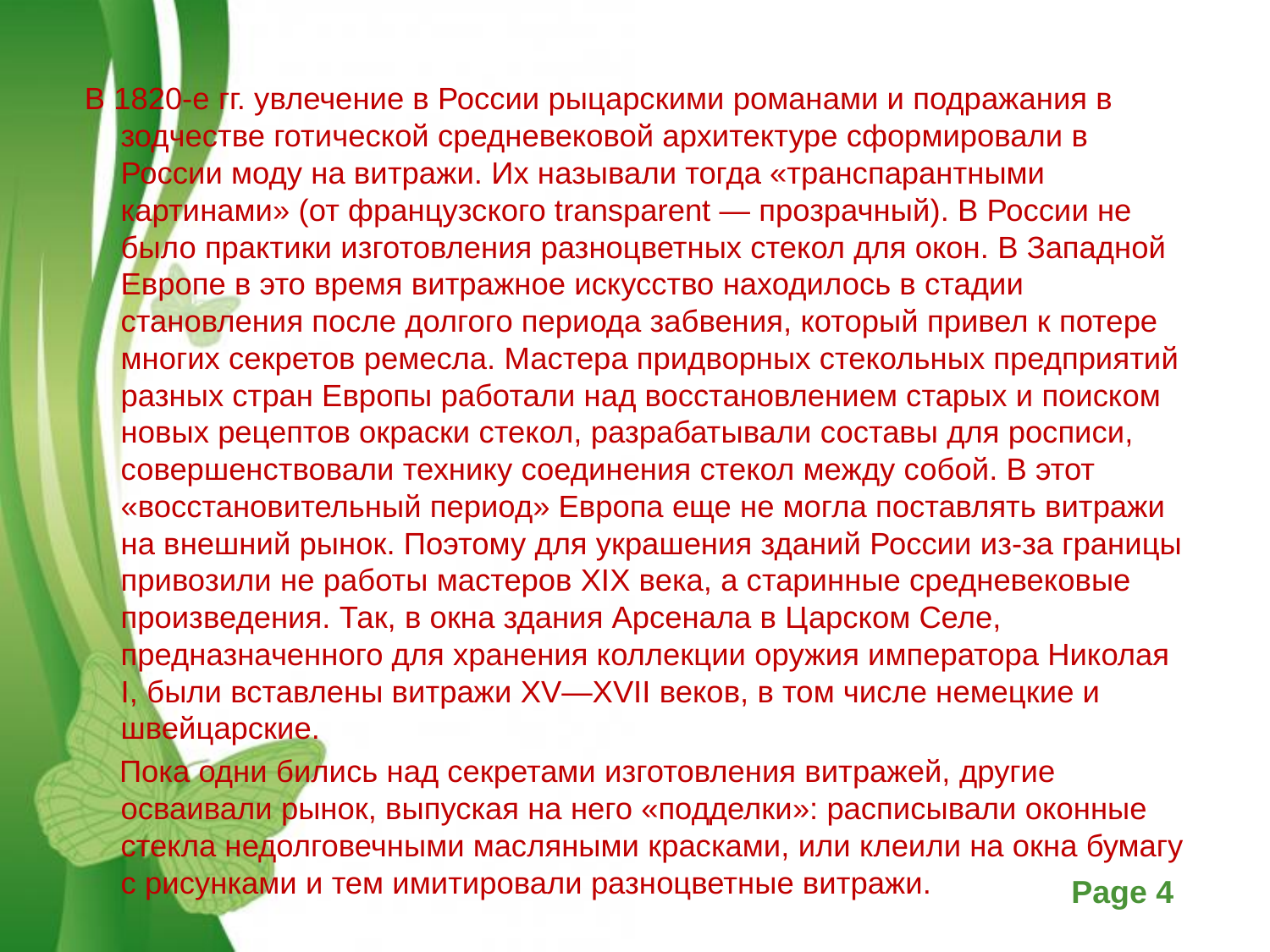

В 1820-е гг. увлечение в России рыцарскими романами и подражания в зодчестве готической средневековой архитектуре сформировали в России моду на витражи. Их называли тогда «транспарантными картинами» (от французского transparent — прозрачный). В России не было практики изготовления разноцветных стекол для окон. В Западной Европе в это время витражное искусство находилось в стадии становления после долгого периода забвения, который привел к потере многих секретов ремесла. Мастера придворных стекольных предприятий разных стран Европы работали над восстановлением старых и поиском новых рецептов окраски стекол, разрабатывали составы для росписи, совершенствовали технику соединения стекол между собой. В этот «восстановительный период» Европа еще не могла поставлять витражи на внешний рынок. Поэтому для украшения зданий России из-за границы привозили не работы мастеров XIX века, а старинные средневековые произведения. Так, в окна здания Арсенала в Царском Селе, предназначенного для хранения коллекции оружия императора Николая I, были вставлены витражи XV—XVII веков, в том числе немецкие и швейцарские.
     Пока одни бились над секретами изготовления витражей, другие осваивали рынок, выпуская на него «подделки»: расписывали оконные стекла недолговечными масляными красками, или клеили на окна бумагу с рисунками и тем имитировали разноцветные витражи.